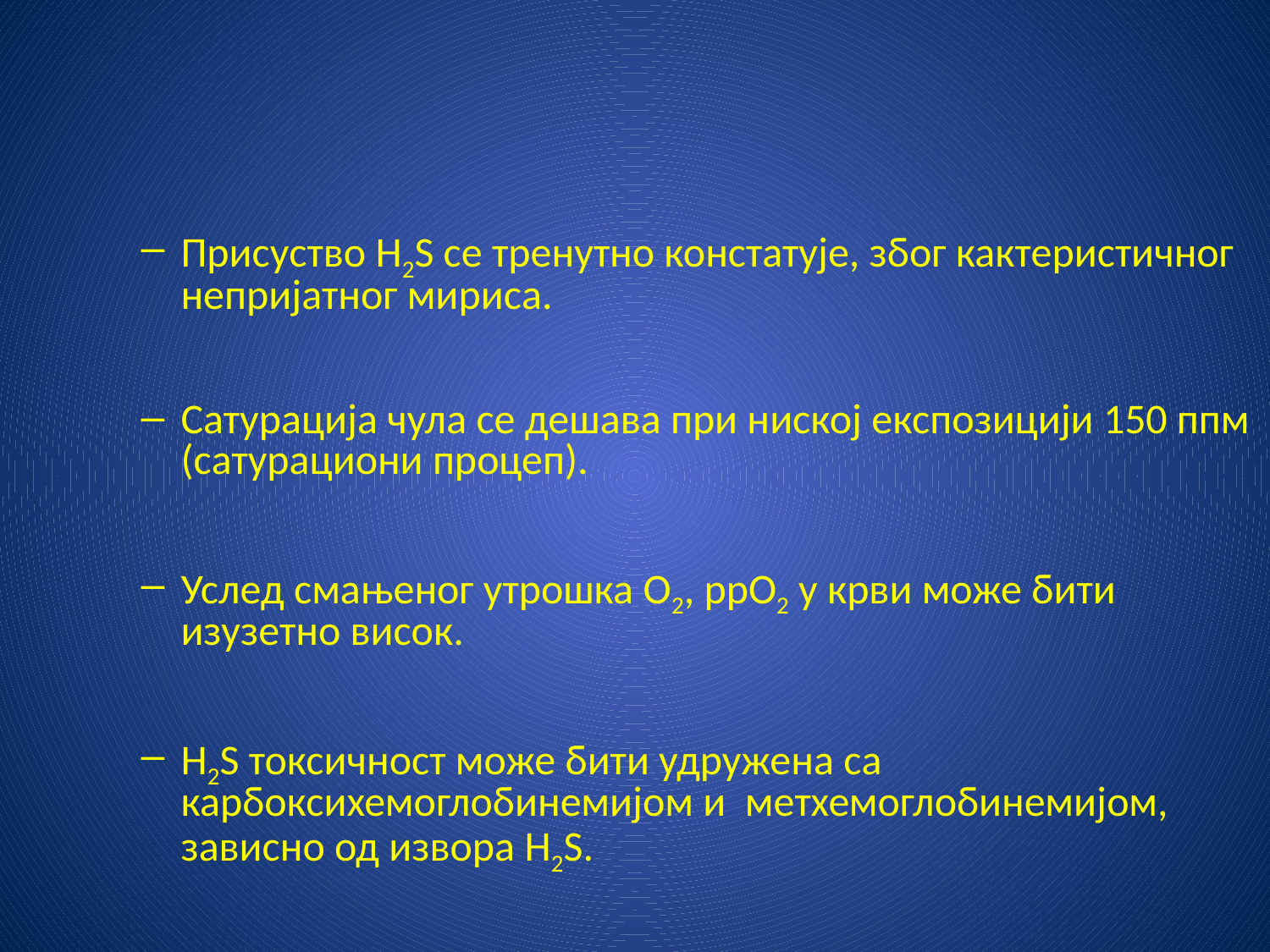

Присуство H2S се тренутно констатује, због кактеристичног непријатног мириса.

Сатурација чула се дешава при ниској експозицији 150 ппм (сатурациони процеп).

Услед смањеног утрошка О2, ppО2 у крви може бити изузетно висок.

H2S токсичност може бити удружена са карбоксихемоглобинемијом и  метхемоглобинемијом, зависно од извора H2S.